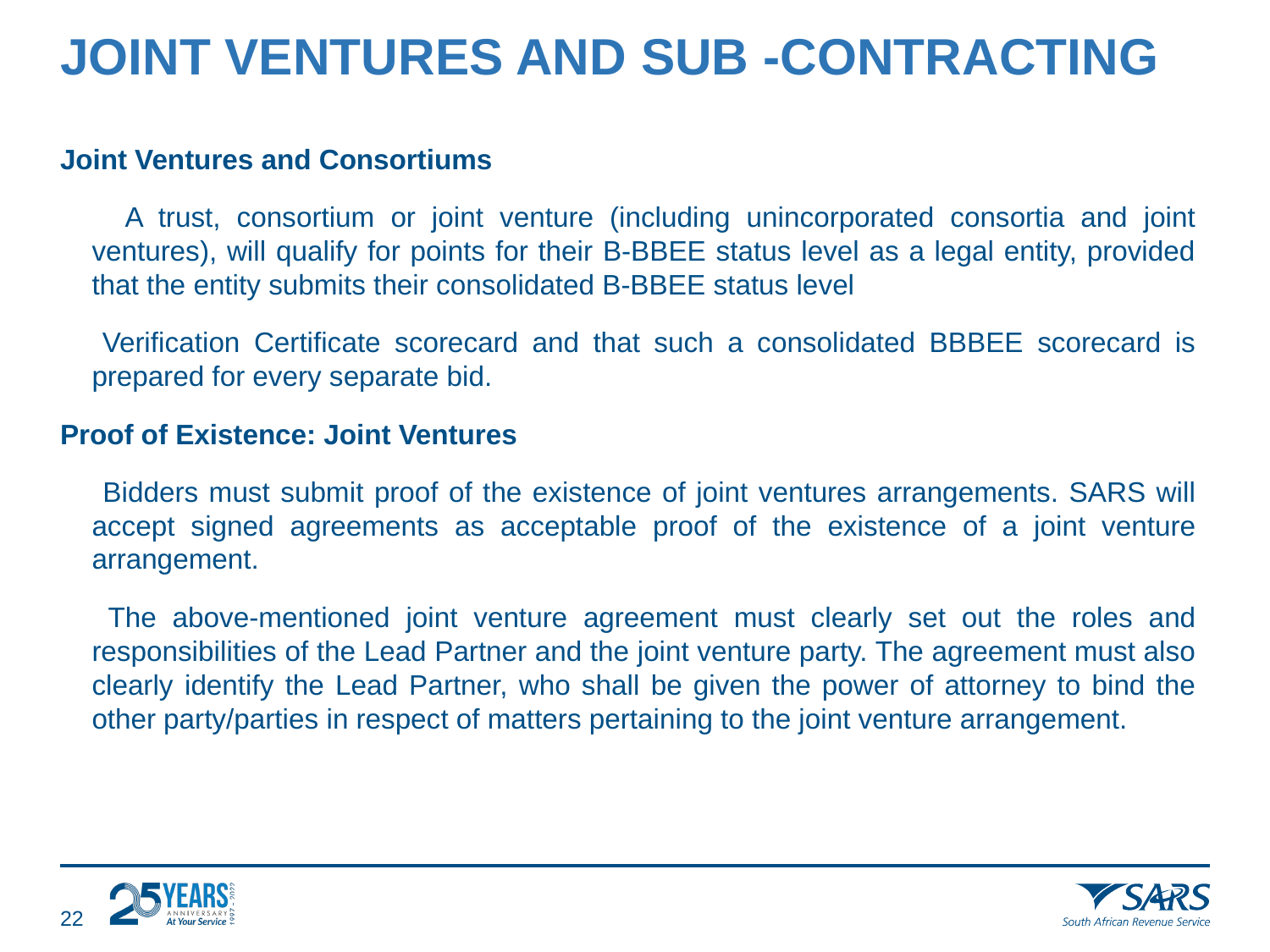

# JOINT VENTURES AND SUB -CONTRACTING
Joint Ventures and Consortiums
    A trust, consortium or joint venture (including unincorporated consortia and joint ventures), will qualify for points for their B-BBEE status level as a legal entity, provided that the entity submits their consolidated B-BBEE status level
   Verification Certificate scorecard and that such a consolidated BBBEE scorecard is prepared for every separate bid.
Proof of Existence: Joint Ventures
    Bidders must submit proof of the existence of joint ventures arrangements. SARS will accept signed agreements as acceptable proof of the existence of a joint venture arrangement.
   The above-mentioned joint venture agreement must clearly set out the roles and responsibilities of the Lead Partner and the joint venture party. The agreement must also clearly identify the Lead Partner, who shall be given the power of attorney to bind the other party/parties in respect of matters pertaining to the joint venture arrangement.
22